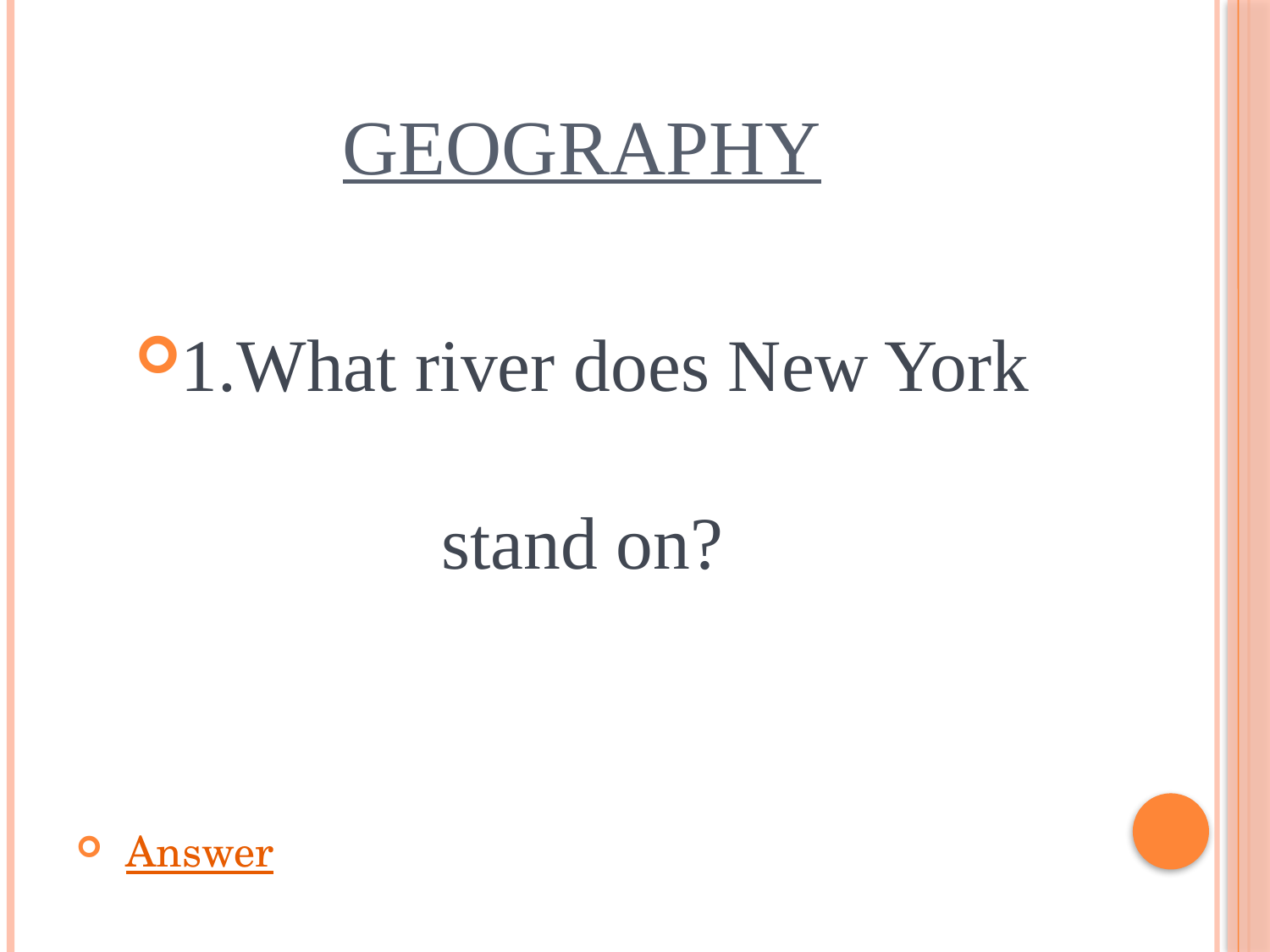

# Geography
1.What river does New York stand on?

 Answer